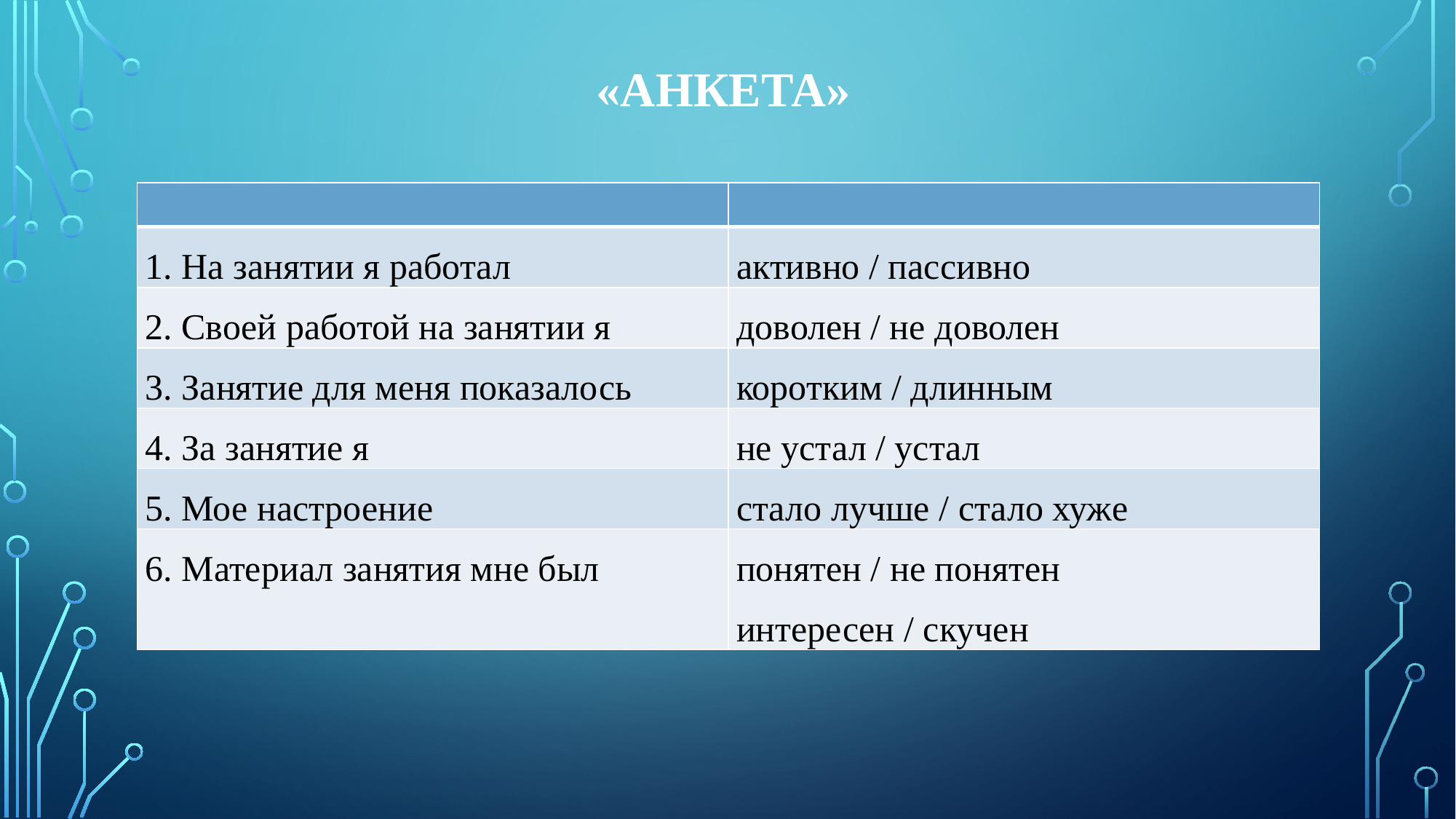

# «Анкета»
|  |  |
| --- | --- |
| 1. На занятии я работал | активно / пассивно |
| 2. Своей работой на занятии я | доволен / не доволен |
| 3. Занятие для меня показалось | коротким / длинным |
| 4. За занятие я | не устал / устал |
| 5. Мое настроение | стало лучше / стало хуже |
| 6. Материал занятия мне был | понятен / не понятен интересен / скучен |